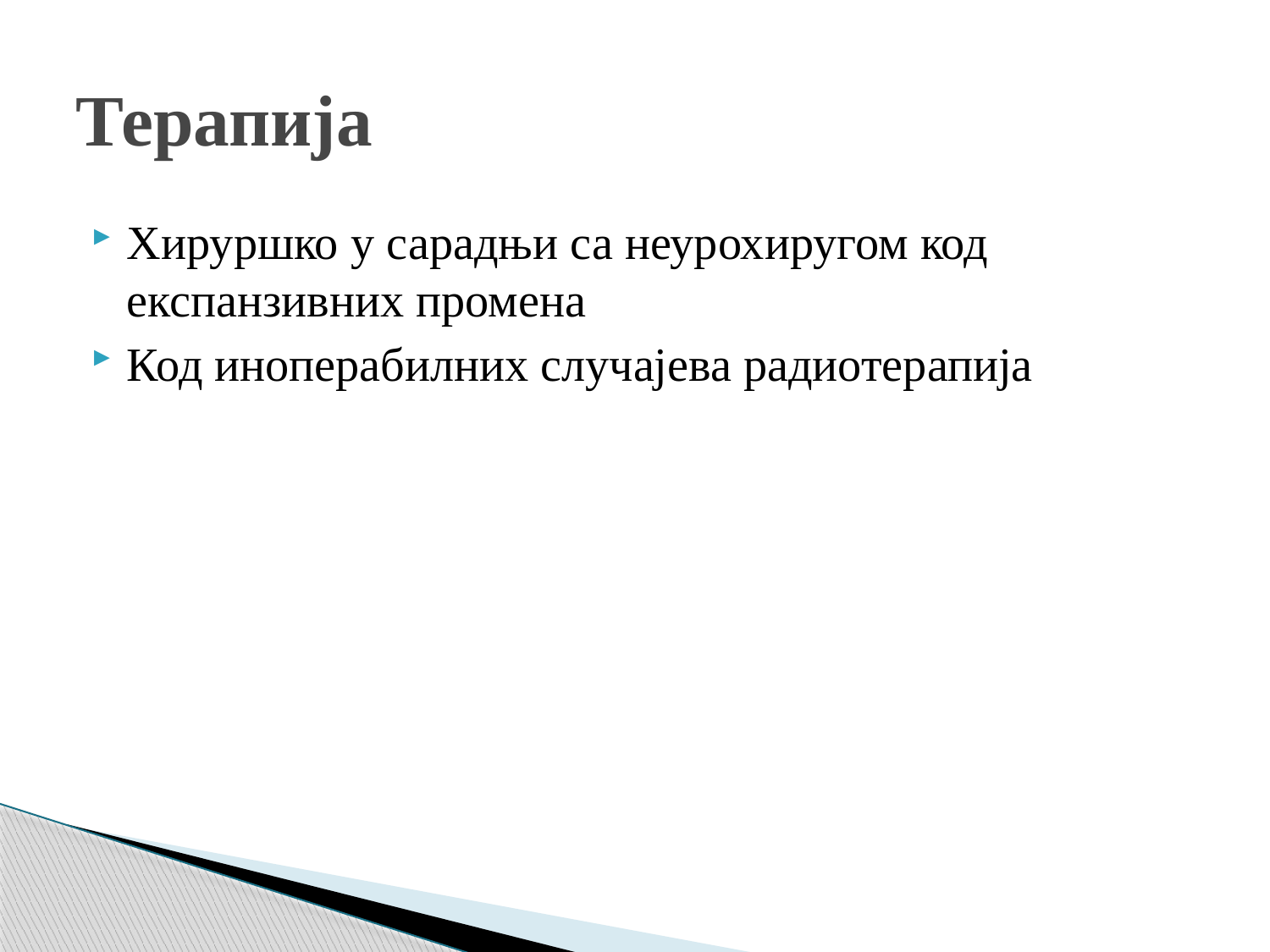

# Терапија
Хируршко у сарадњи са неурохиругом код експанзивних промена
Код иноперабилних случајева радиотерапија